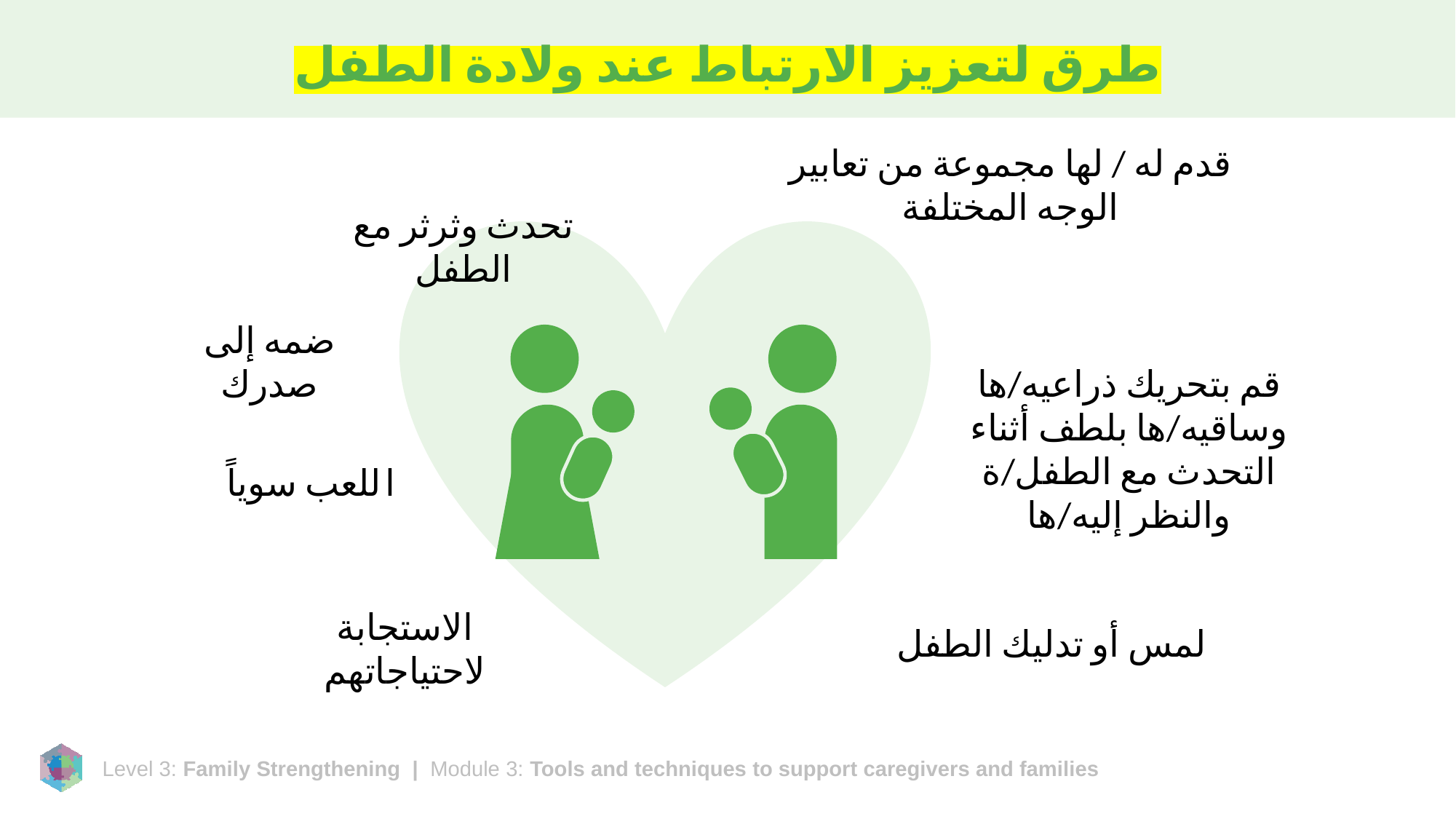

# طرق لتعزيز الارتباط عند ولادة الطفل
قدم له / لها مجموعة من تعابير الوجه المختلفة
تحدث وثرثر مع الطفل

ضمه إلى صدرك
قم بتحريك ذراعيه/ها وساقيه/ها بلطف أثناء التحدث مع الطفل/ة والنظر إليه/ها
اللعب سوياً
لمس أو تدليك الطفل
الاستجابة لاحتياجاتهم